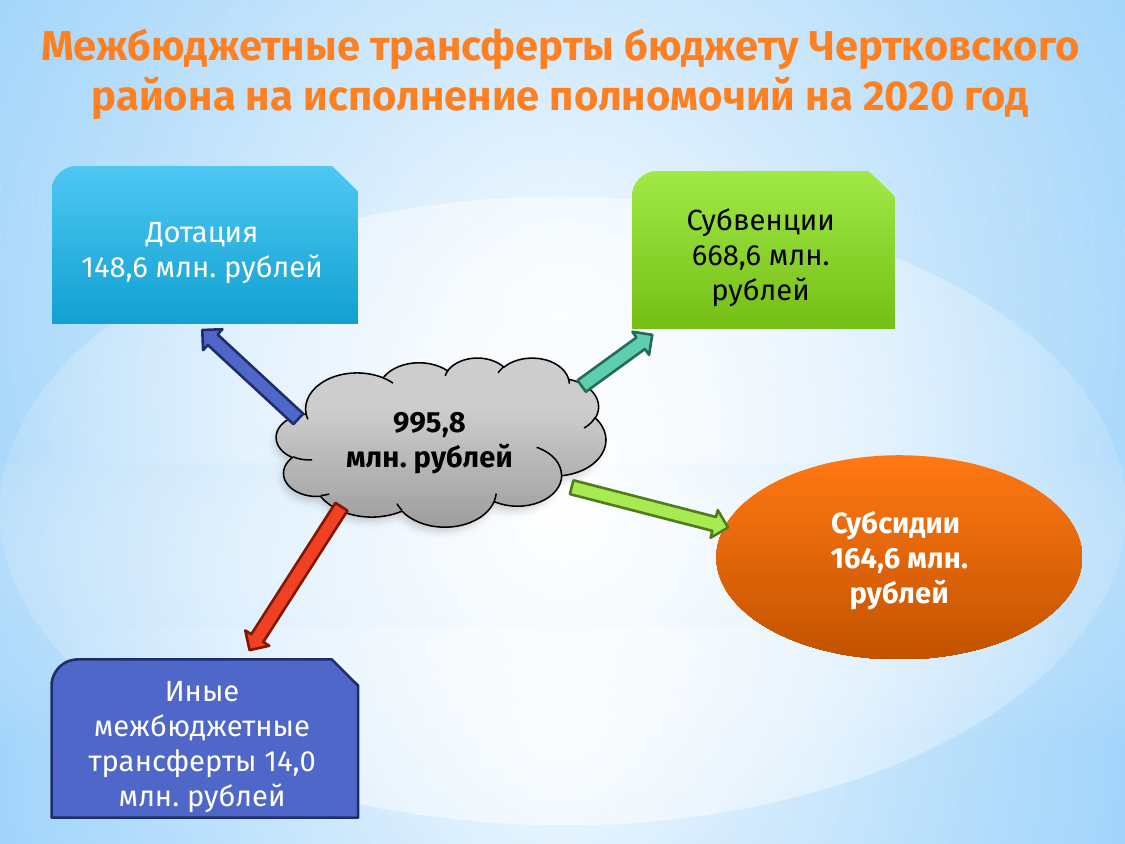

Межбюджетные трансферты бюджету Чертковского района на исполнение полномочий на 2020 год
Дотация
148,6 млн. рублей
Субвенции 668,6 млн. рублей

995,8
млн. рублей

Субсидии
164,6 млн. рублей

Иные межбюджетные трансферты 14,0 млн. рублей